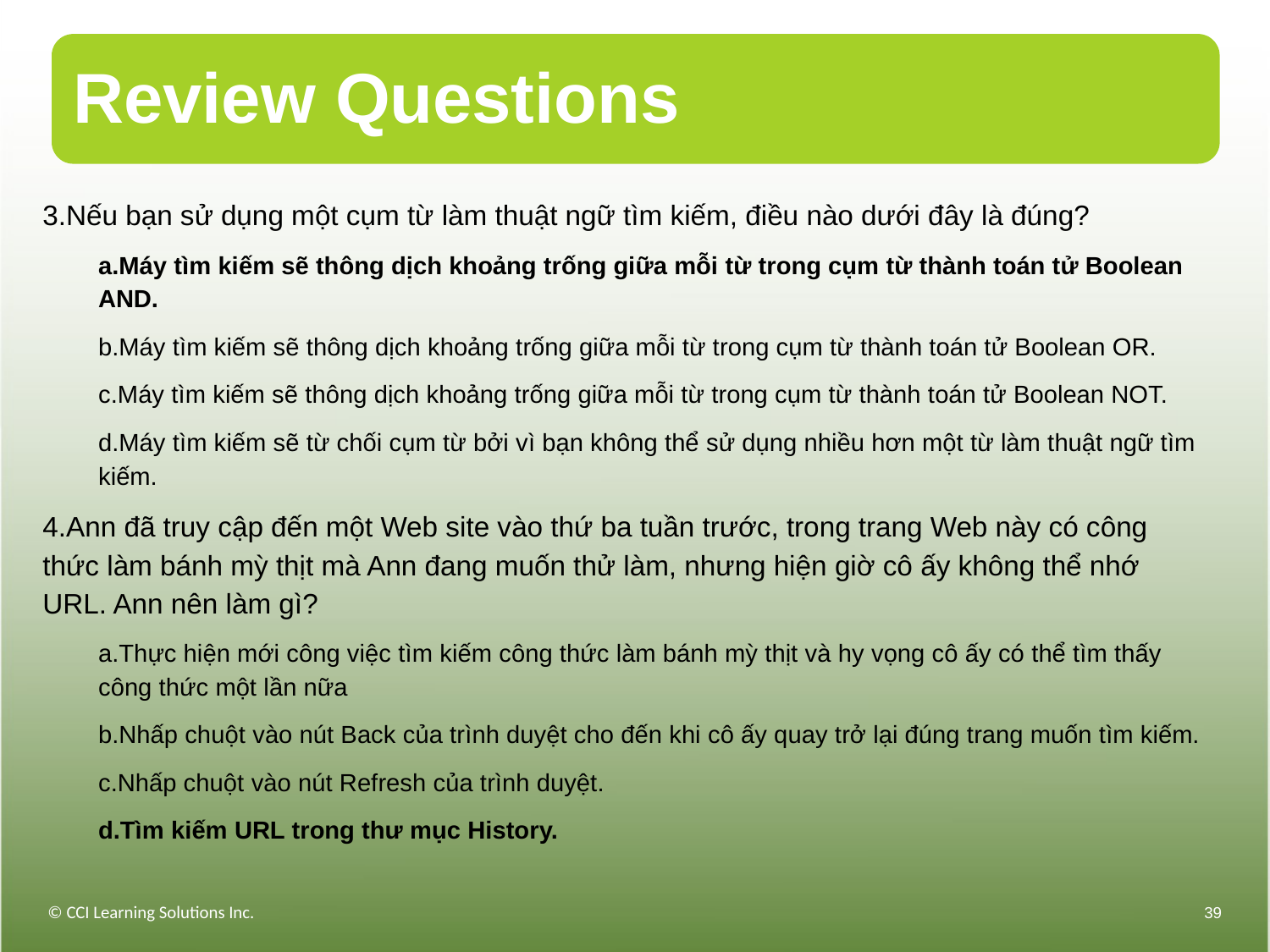

# Review Questions
3.Nếu bạn sử dụng một cụm từ làm thuật ngữ tìm kiếm, điều nào dưới đây là đúng?
a.Máy tìm kiếm sẽ thông dịch khoảng trống giữa mỗi từ trong cụm từ thành toán tử Boolean AND.
b.Máy tìm kiếm sẽ thông dịch khoảng trống giữa mỗi từ trong cụm từ thành toán tử Boolean OR.
c.Máy tìm kiếm sẽ thông dịch khoảng trống giữa mỗi từ trong cụm từ thành toán tử Boolean NOT.
d.Máy tìm kiếm sẽ từ chối cụm từ bởi vì bạn không thể sử dụng nhiều hơn một từ làm thuật ngữ tìm kiếm.
4.Ann đã truy cập đến một Web site vào thứ ba tuần trước, trong trang Web này có công thức làm bánh mỳ thịt mà Ann đang muốn thử làm, nhưng hiện giờ cô ấy không thể nhớ URL. Ann nên làm gì?
a.Thực hiện mới công việc tìm kiếm công thức làm bánh mỳ thịt và hy vọng cô ấy có thể tìm thấy công thức một lần nữa
b.Nhấp chuột vào nút Back của trình duyệt cho đến khi cô ấy quay trở lại đúng trang muốn tìm kiếm.
c.Nhấp chuột vào nút Refresh của trình duyệt.
d.Tìm kiếm URL trong thư mục History.
© CCI Learning Solutions Inc.
39